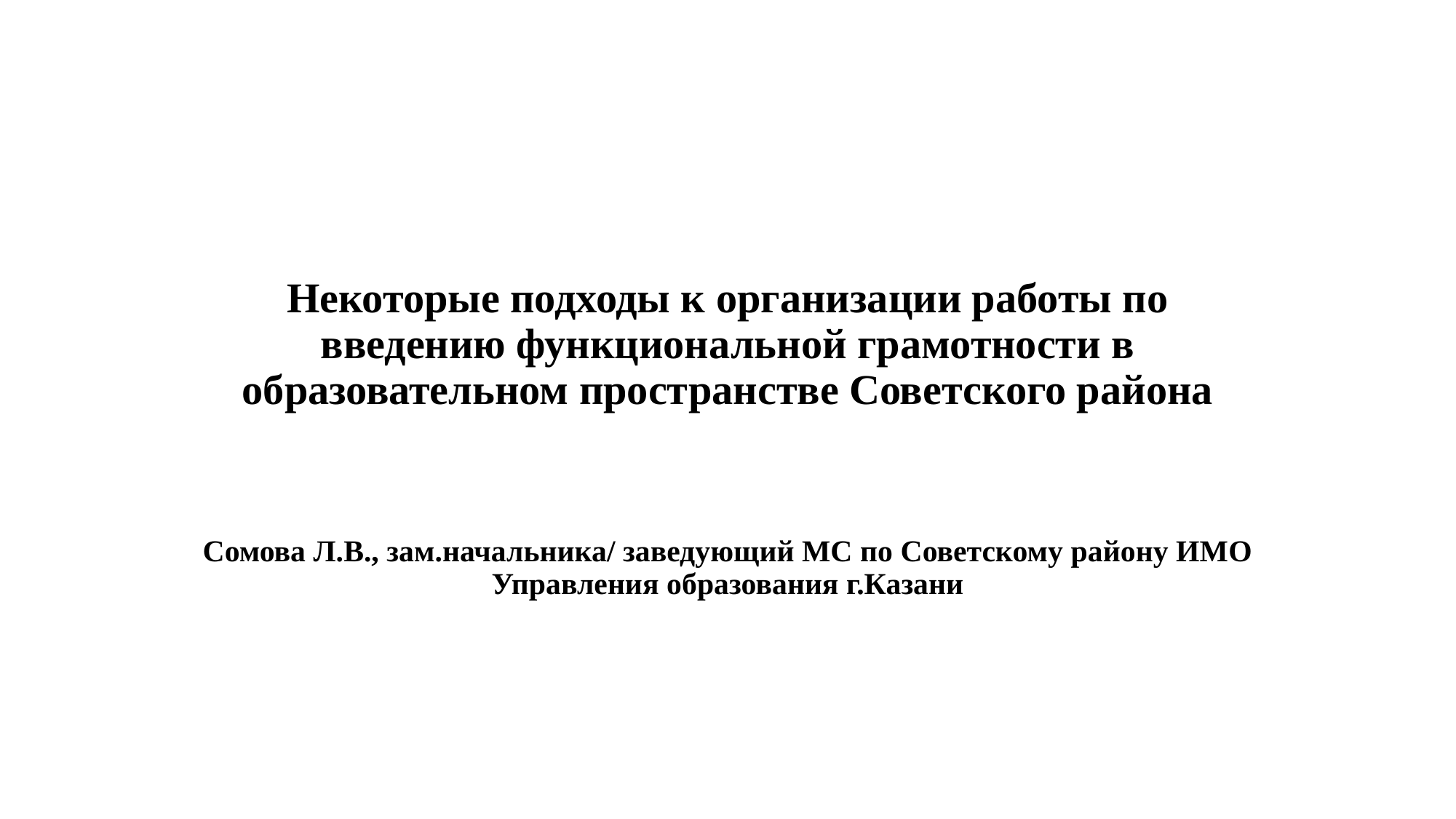

# Некоторые подходы к организации работы по введению функциональной грамотности в образовательном пространстве Советского района

Сомова Л.В., зам.начальника/ заведующий МС по Советскому району ИМО Управления образования г.Казани